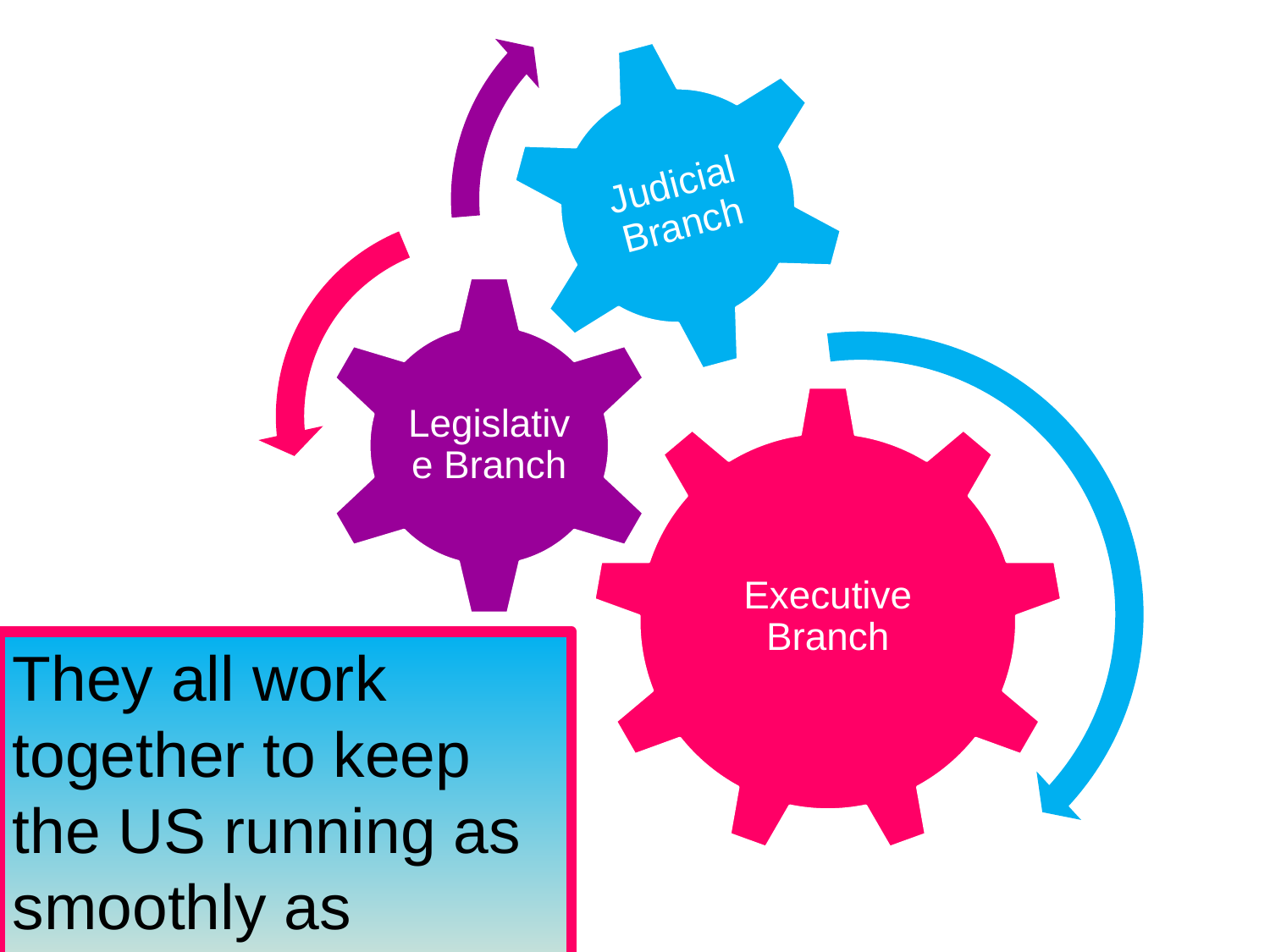

Executive Branch
Legislative Branch
Judicial Branch
They all work together to keep the US running as smoothly as possible!